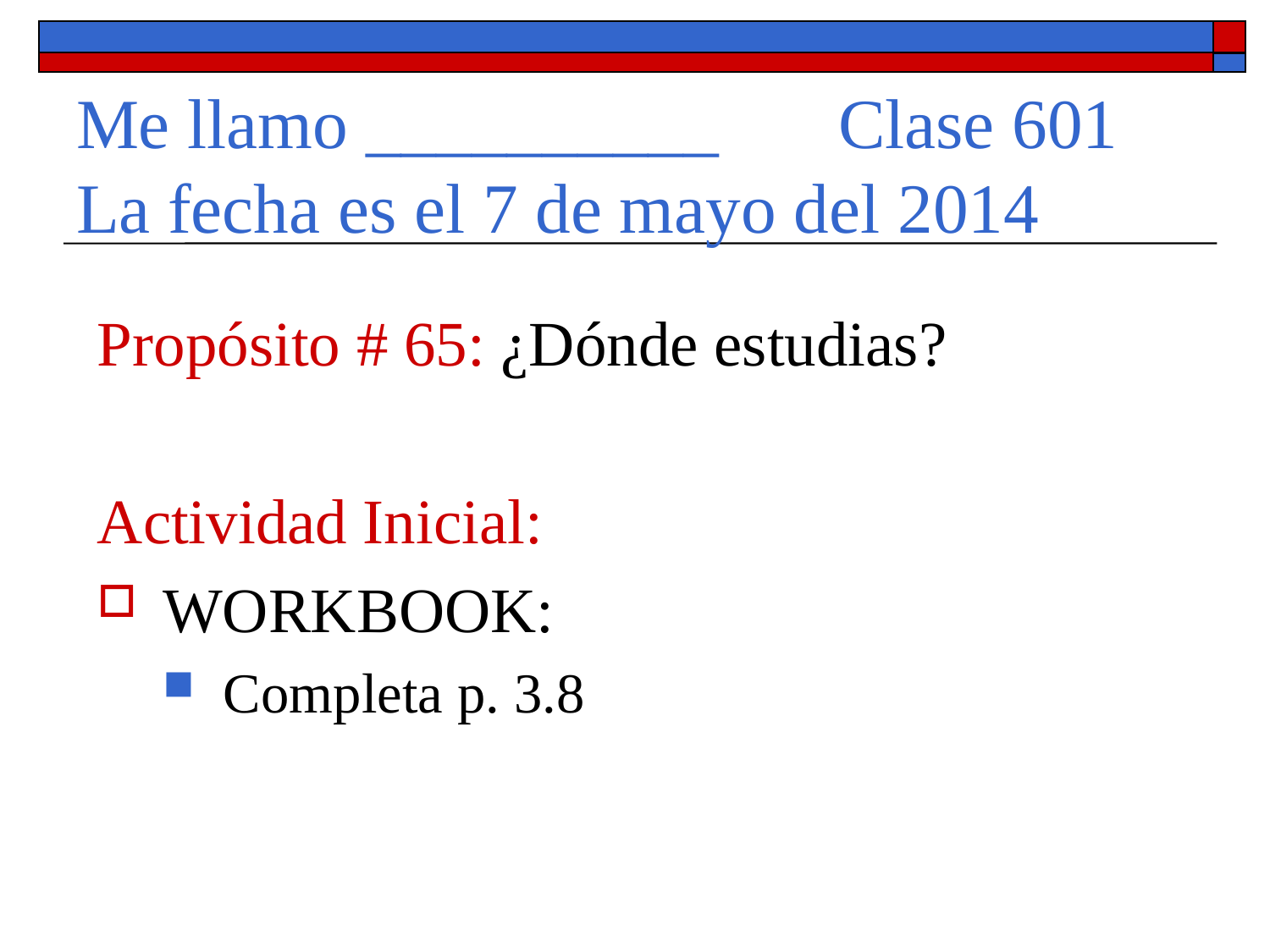

# Me llamo __________	Clase 601 La fecha es el 7 de mayo del 2014
Propósito # 65: ¿Dónde estudias?

Actividad Inicial:
WORKBOOK:
Completa p. 3.8